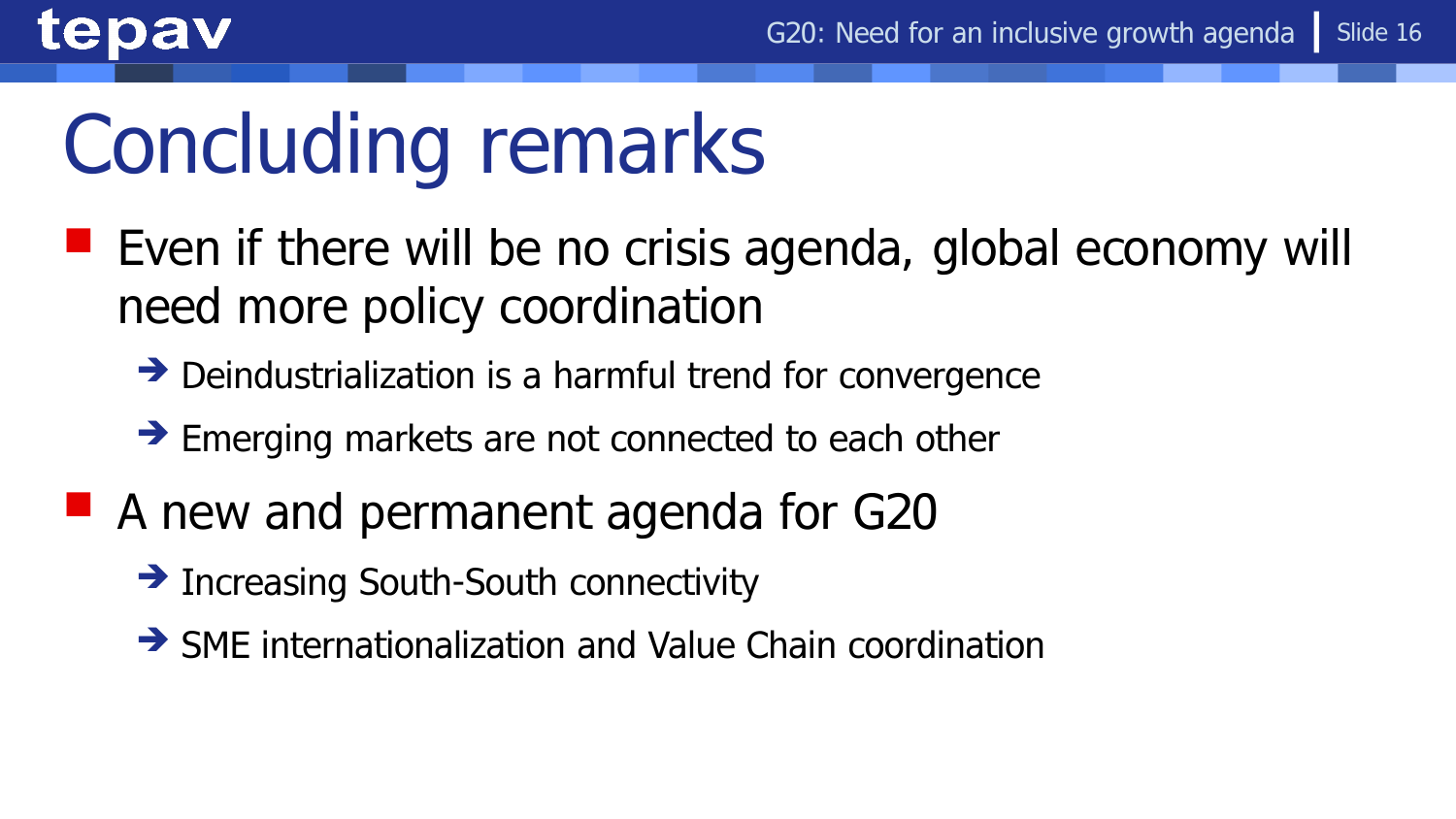

G20: Need for an inclusive growth agenda
Slide 16
# Concluding remarks
Even if there will be no crisis agenda, global economy will need more policy coordination
Deindustrialization is a harmful trend for convergence
Emerging markets are not connected to each other
A new and permanent agenda for G20
Increasing South-South connectivity
SME internationalization and Value Chain coordination